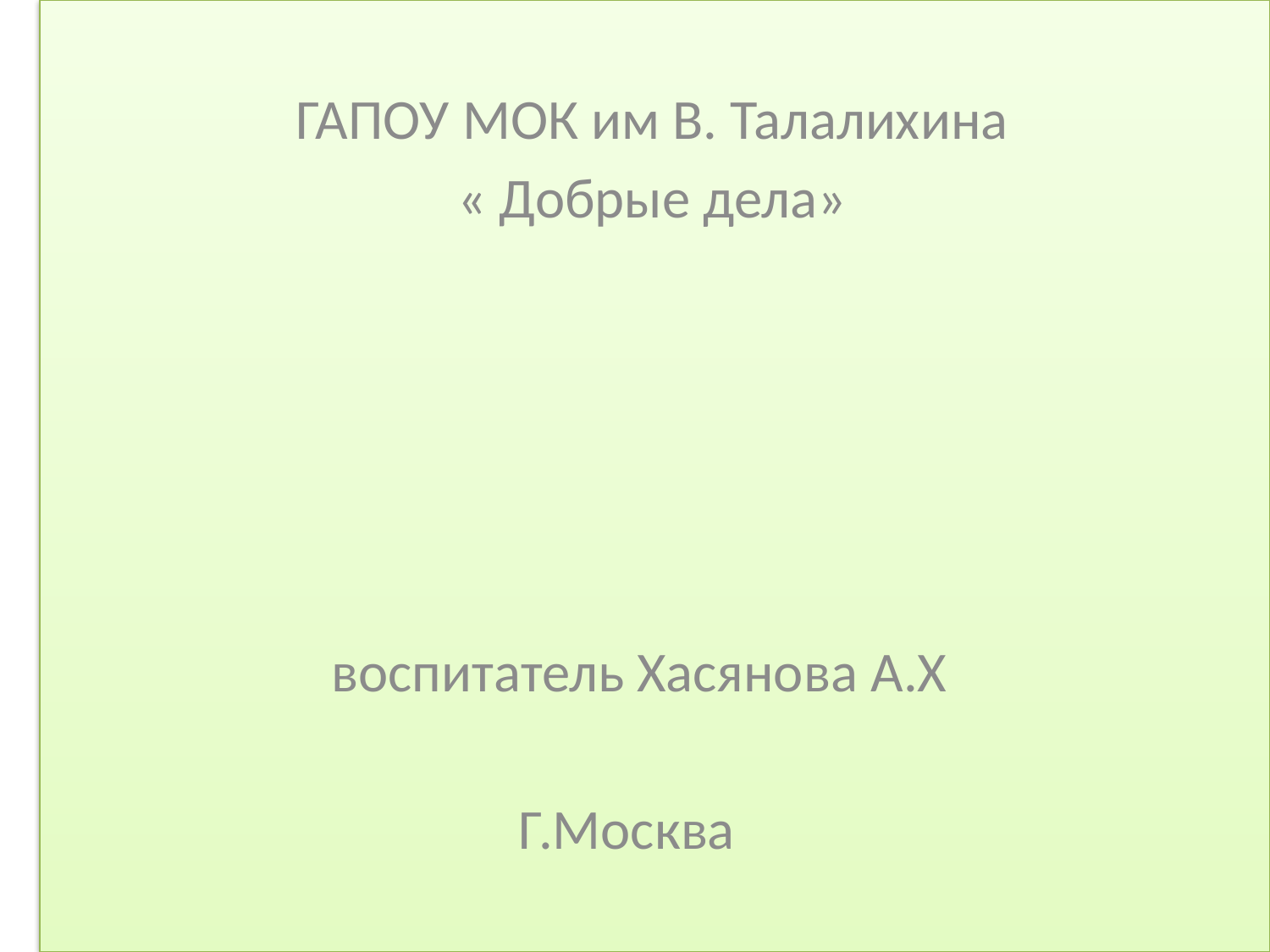

#
ГАПОУ МОК им В. Талалихина
« Добрые дела»

воспитатель Хасянова А.Х

Г.Москва